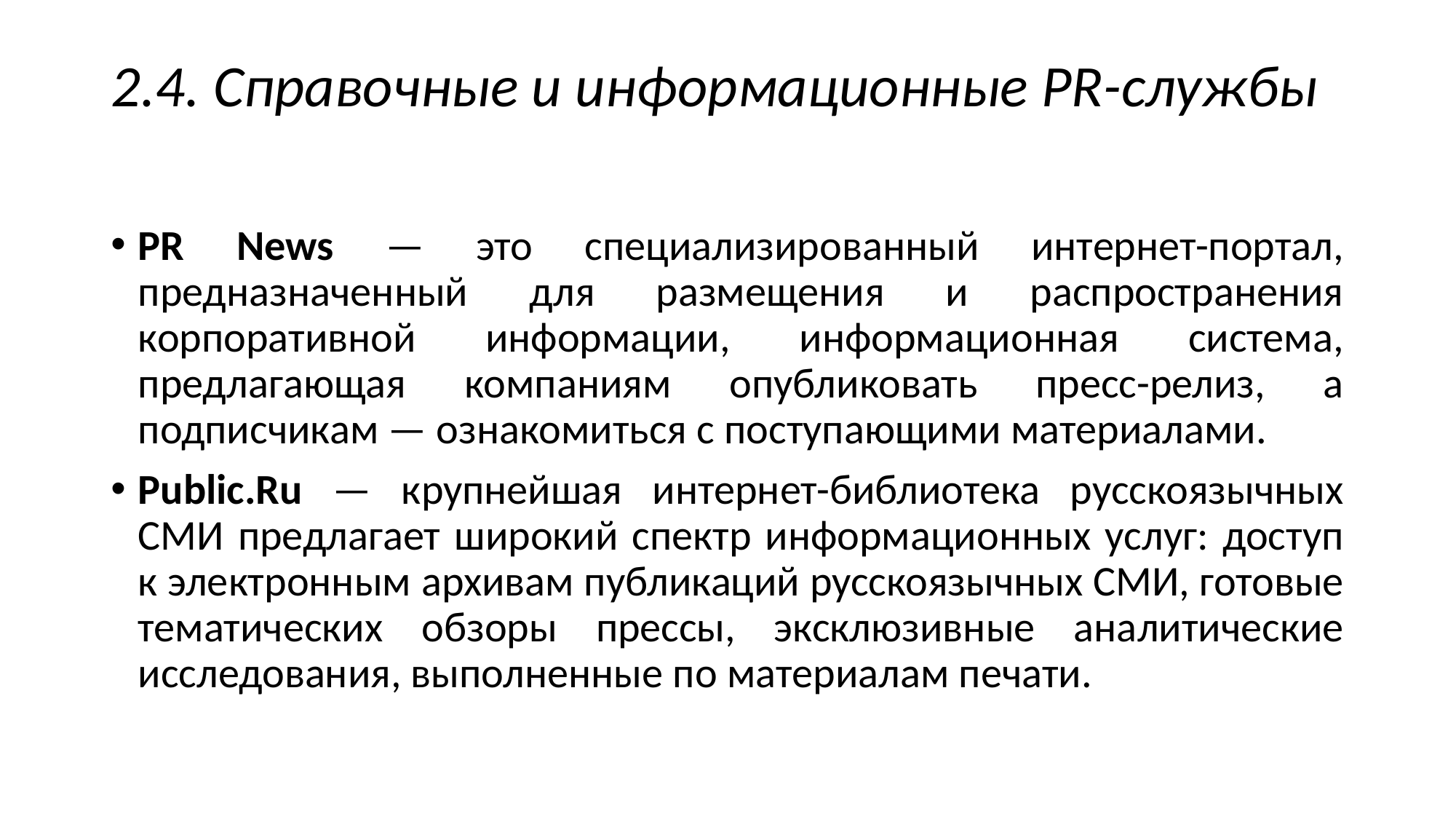

# 2.4. Справочные и информационные PR-службы
PR News — это специализированный интернет-портал, предназначенный для размещения и распространения корпоративной информации, информационная система, предлагающая компаниям опубликовать пресс-релиз, а подписчикам — ознакомиться с поступающими материалами.
Public.Ru — крупнейшая интернет-библиотека русскоязычных СМИ предлагает широкий спектр информационных услуг: доступ к электронным архивам публикаций русскоязычных СМИ, готовые тематических обзоры прессы, эксклюзивные аналитические исследования, выполненные по материалам печати.